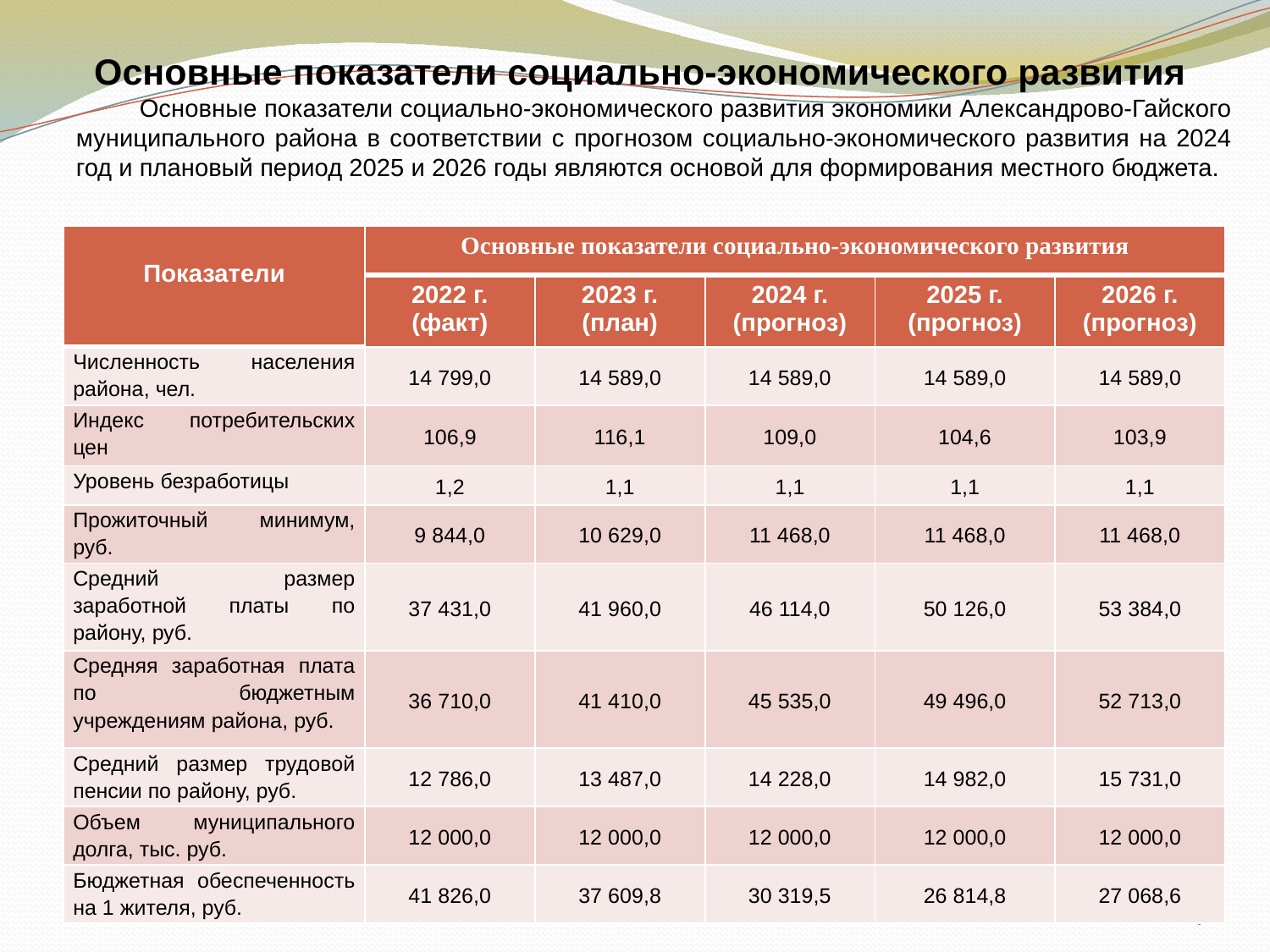

# Основные показатели социально-экономического развития
Основные показатели социально-экономического развития экономики Александрово-Гайского муниципального района в соответствии с прогнозом социально-экономического развития на 2024 год и плановый период 2025 и 2026 годы являются основой для формирования местного бюджета.

| Показатели | Основные показатели социально-экономического развития |  |  |  |  |
| --- | --- | --- | --- | --- | --- |
|  | 2022 г. (факт) | 2023 г. (план) | 2024 г. (прогноз) | 2025 г. (прогноз) | 2026 г. (прогноз) |
| Численность населения района, чел. | 14 799,0 | 14 589,0 | 14 589,0 | 14 589,0 | 14 589,0 |
| Индекс потребительских цен | 106,9 | 116,1 | 109,0 | 104,6 | 103,9 |
| Уровень безработицы | 1,2 | 1,1 | 1,1 | 1,1 | 1,1 |
| Прожиточный минимум, руб. | 9 844,0 | 10 629,0 | 11 468,0 | 11 468,0 | 11 468,0 |
| Средний размер заработной платы по району, руб. | 37 431,0 | 41 960,0 | 46 114,0 | 50 126,0 | 53 384,0 |
| Средняя заработная плата по бюджетным учреждениям района, руб. | 36 710,0 | 41 410,0 | 45 535,0 | 49 496,0 | 52 713,0 |
| Средний размер трудовой пенсии по району, руб. | 12 786,0 | 13 487,0 | 14 228,0 | 14 982,0 | 15 731,0 |
| Объем муниципального долга, тыс. руб. | 12 000,0 | 12 000,0 | 12 000,0 | 12 000,0 | 12 000,0 |
| Бюджетная обеспеченность на 1 жителя, руб. | 41 826,0 | 37 609,8 | 30 319,5 | 26 814,8 | 27 068,6 |
7